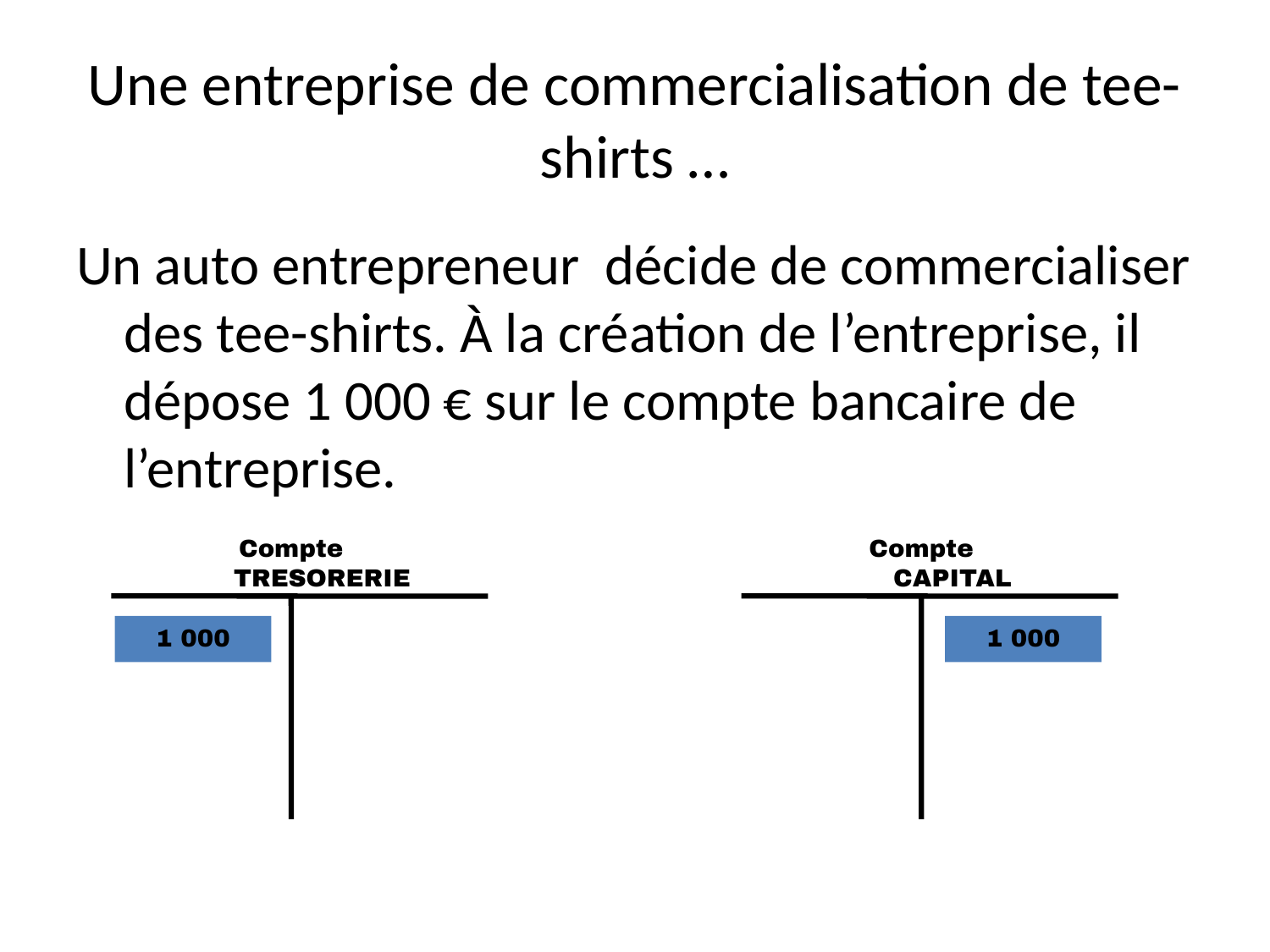

# Une entreprise de commercialisation de tee-shirts …
Un auto entrepreneur  décide de commercialiser des tee-shirts. À la création de l’entreprise, il dépose 1 000 € sur le compte bancaire de l’entreprise.
Compte
TRESORERIE

Compte
CAPITAL

1 000
1 000